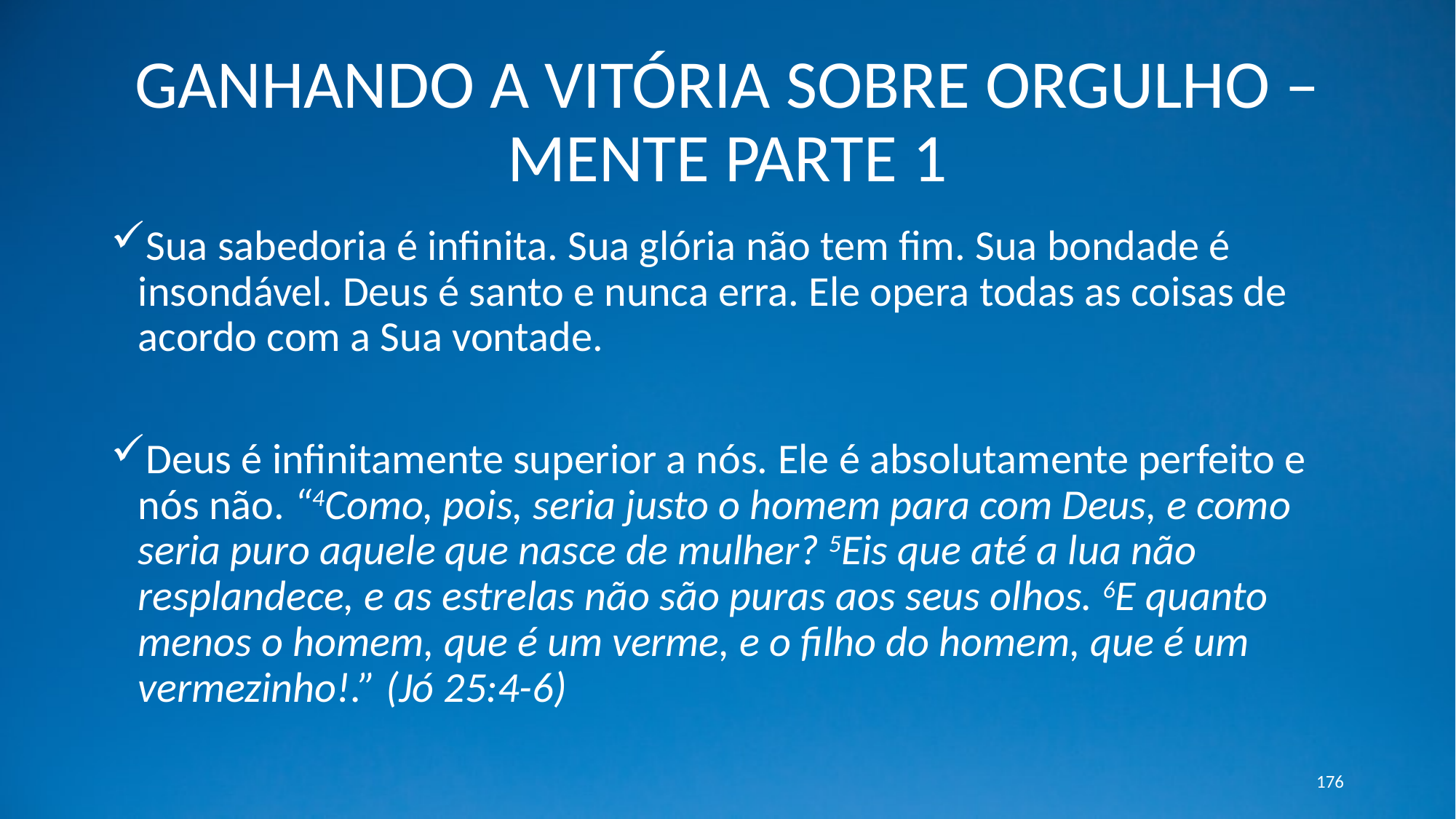

# GANHANDO A VITÓRIA SOBRE ORGULHO – MENTE PARTE 1
Sua sabedoria é infinita. Sua glória não tem fim. Sua bondade é insondável. Deus é santo e nunca erra. Ele opera todas as coisas de acordo com a Sua vontade.

Deus é infinitamente superior a nós. Ele é absolutamente perfeito e nós não. “4Como, pois, seria justo o homem para com Deus, e como seria puro aquele que nasce de mulher? 5Eis que até a lua não resplandece, e as estrelas não são puras aos seus olhos. 6E quanto menos o homem, que é um verme, e o filho do homem, que é um vermezinho!.” (Jó 25:4-6)

176